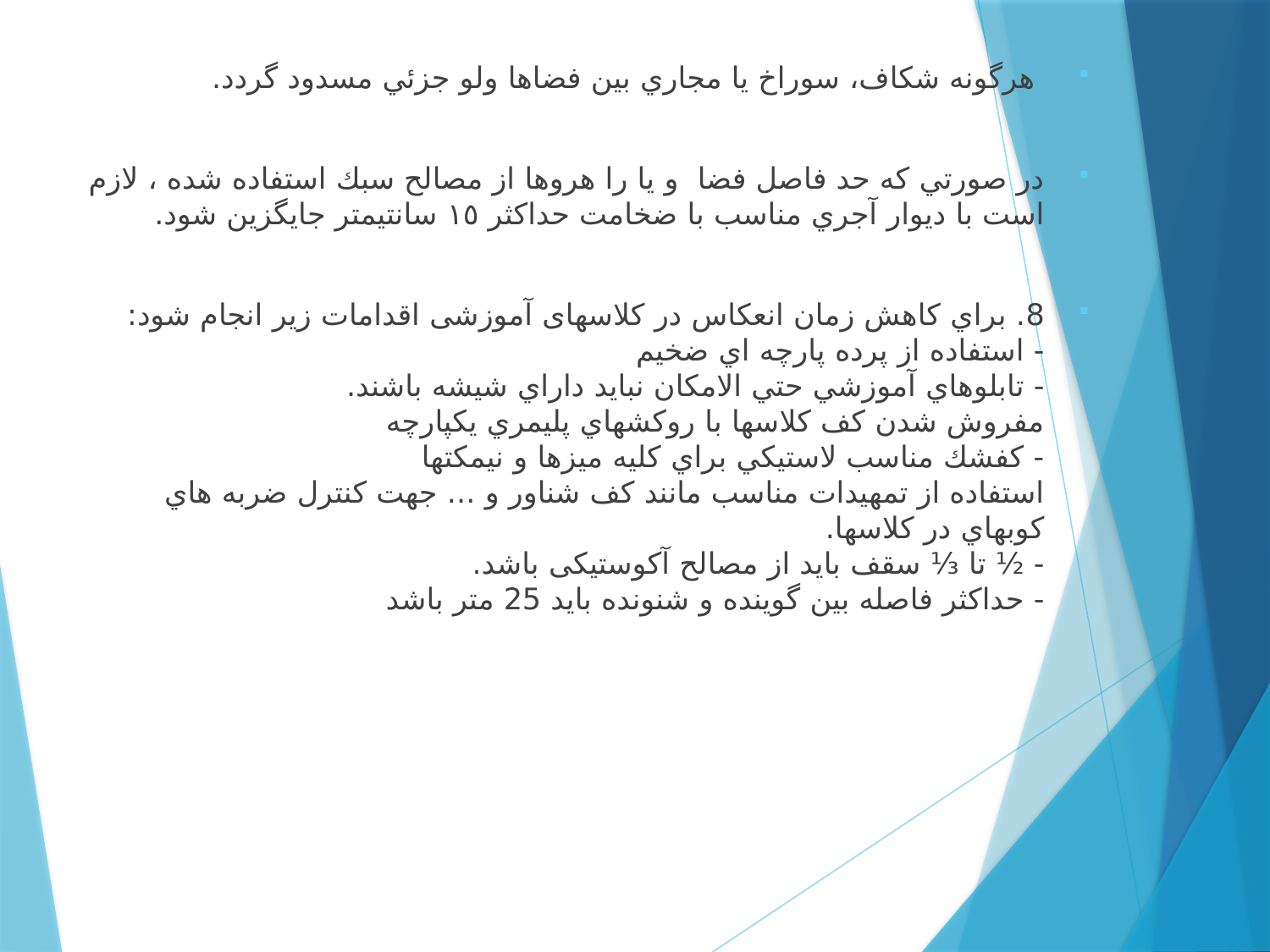

هرگونه شكاف، سوراخ يا مجاري بين فضاها ولو جزئي مسدود گردد.

در صورتي كه حد فاصل فضا  و يا را هروها از مصالح سبك استفاده شده ، لازم است با ديوار آجري مناسب با ضخامت حداكثر ١٥ سانتيمتر جايگزين شود.

8. براي كاهش زمان انعكاس در کلاسهای آموزشی اقدامات زير انجام شود:
- استفاده از پرده پارچه اي ضخيم
- تابلوهاي آموزشي حتي الامكان نبايد داراي شيشه باشند.
مفروش شدن كف كلاسها با روكشهاي پليمري يكپارچه
- كفشك مناسب لاستيكي براي كليه ميزها و نيمكتها
استفاده از تمهيدات مناسب مانند كف شناور و ... جهت كنترل ضربه هاي كوبهاي در كلاسها.
- ½ تا ⅓ سقف باید از مصالح آکوستیکی باشد.
- حداکثر فاصله بین گوینده و شنونده باید 25 متر باشد